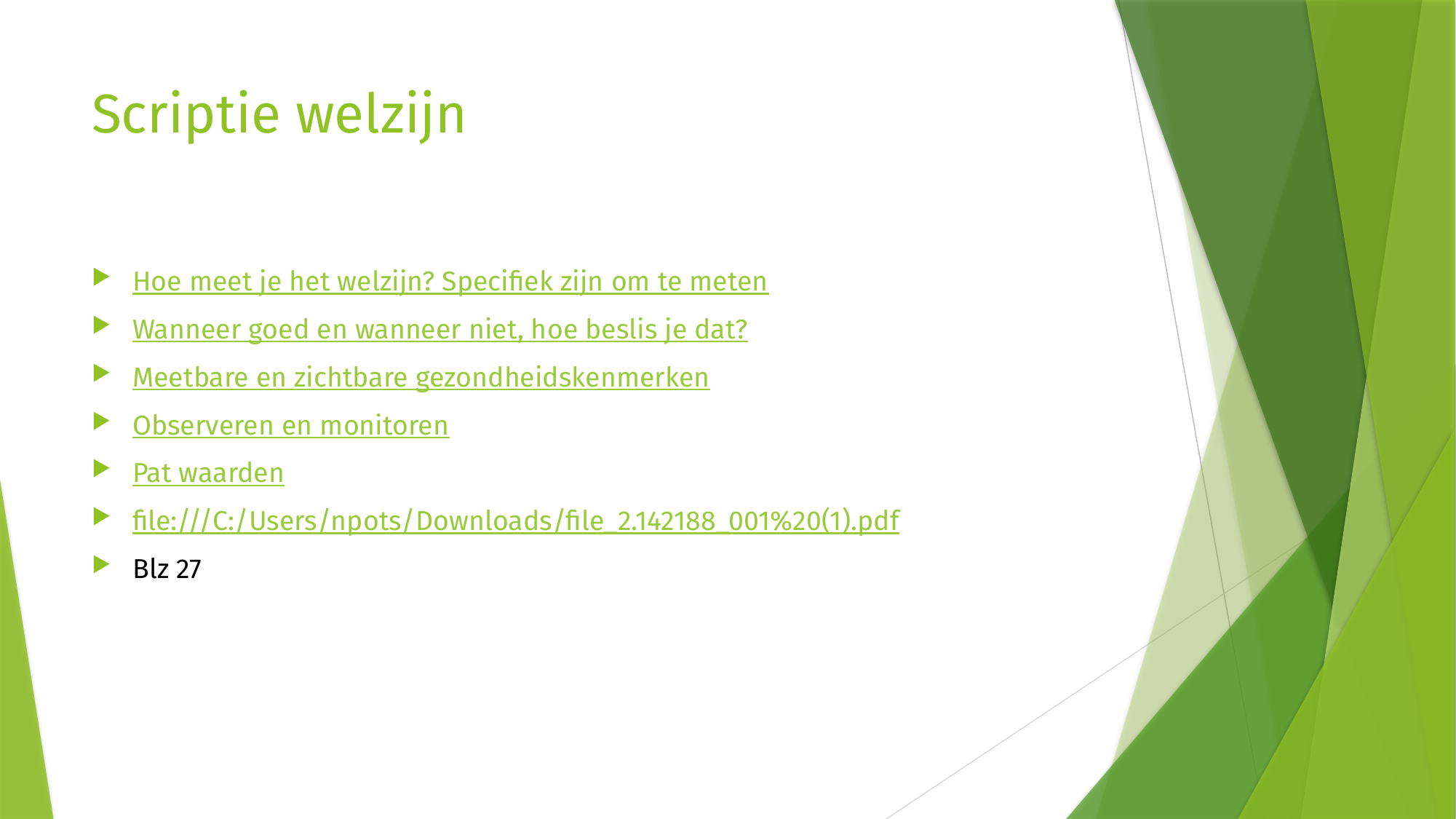

# Scriptie welzijn
Hoe meet je het welzijn? Specifiek zijn om te meten
Wanneer goed en wanneer niet, hoe beslis je dat?
Meetbare en zichtbare gezondheidskenmerken
Observeren en monitoren
Pat waarden
file:///C:/Users/npots/Downloads/file_2.142188_001%20(1).pdf
Blz 27